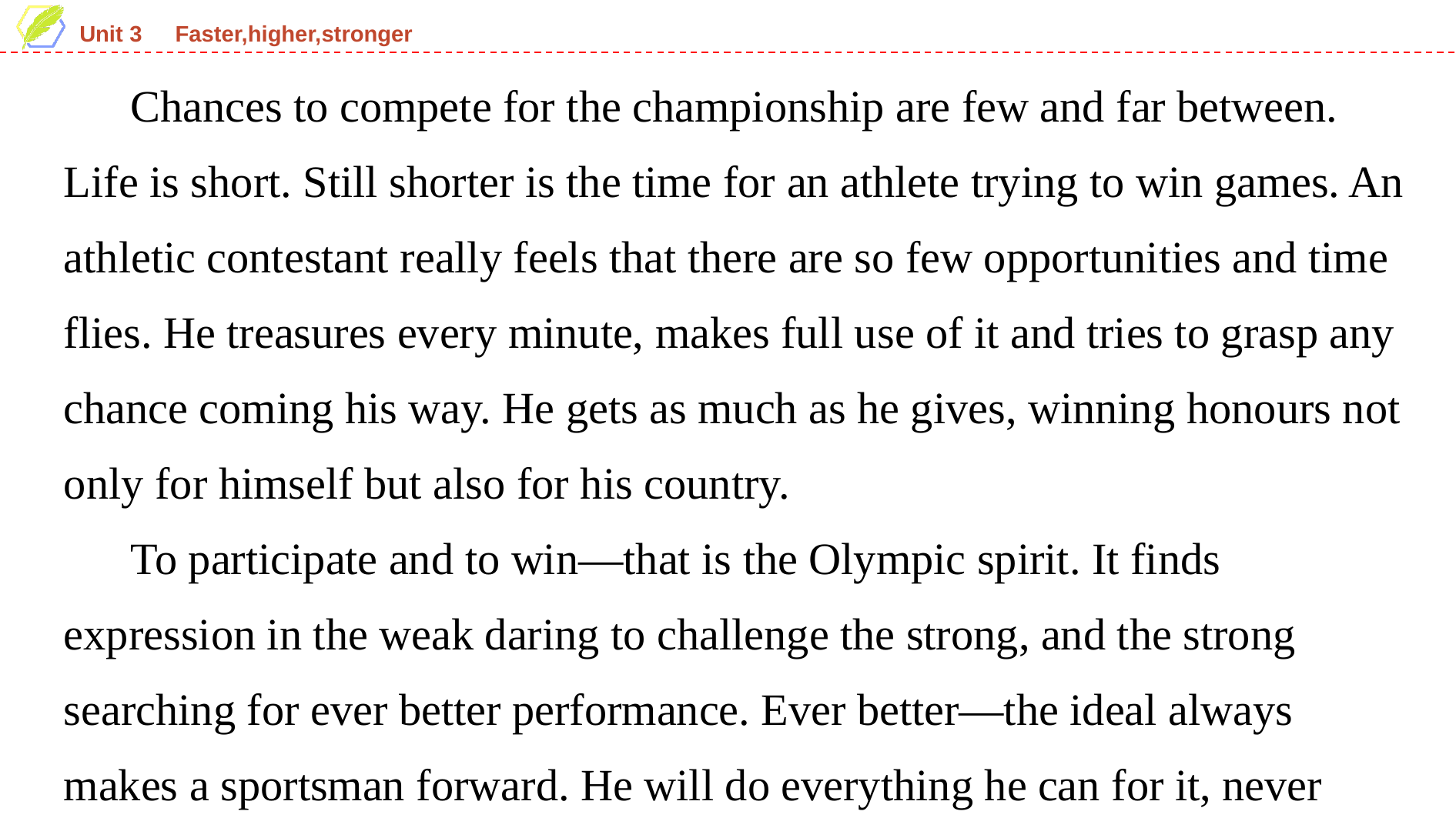

Chances to compete for the championship are few and far between. Life is short. Still shorter is the time for an athlete trying to win games. An athletic contestant really feels that there are so few opportunities and time flies. He treasures every minute, makes full use of it and tries to grasp any chance coming his way. He gets as much as he gives, winning honours not only for himself but also for his country.
      To participate and to win—that is the Olympic spirit. It finds expression in the weak daring to challenge the strong, and the strong searching for ever better performance. Ever better—the ideal always makes a sportsman forward. He will do everything he can for it, never